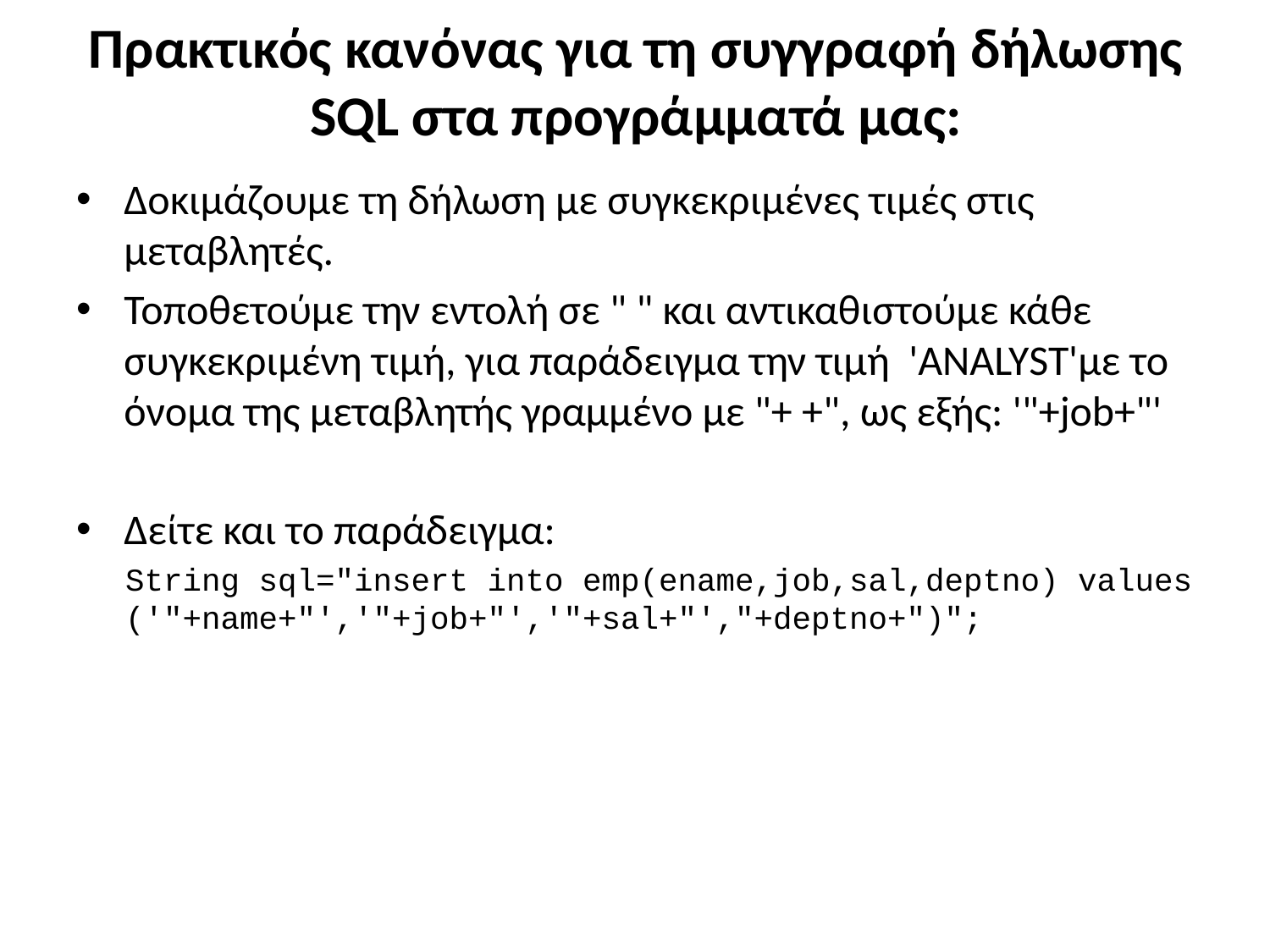

# Πρακτικός κανόνας για τη συγγραφή δήλωσης SQL στα προγράμματά μας:
Δοκιμάζουμε τη δήλωση με συγκεκριμένες τιμές στις μεταβλητές.
Τοποθετούμε την εντολή σε " " και αντικαθιστούμε κάθε συγκεκριμένη τιμή, για παράδειγμα την τιμή  'ANALYST'με το όνομα της μεταβλητής γραμμένο με "+ +", ως εξής: '"+job+"'

Δείτε και το παράδειγμα:
String sql="insert into emp(ename,job,sal,deptno) values ('"+name+"','"+job+"','"+sal+"',"+deptno+")";